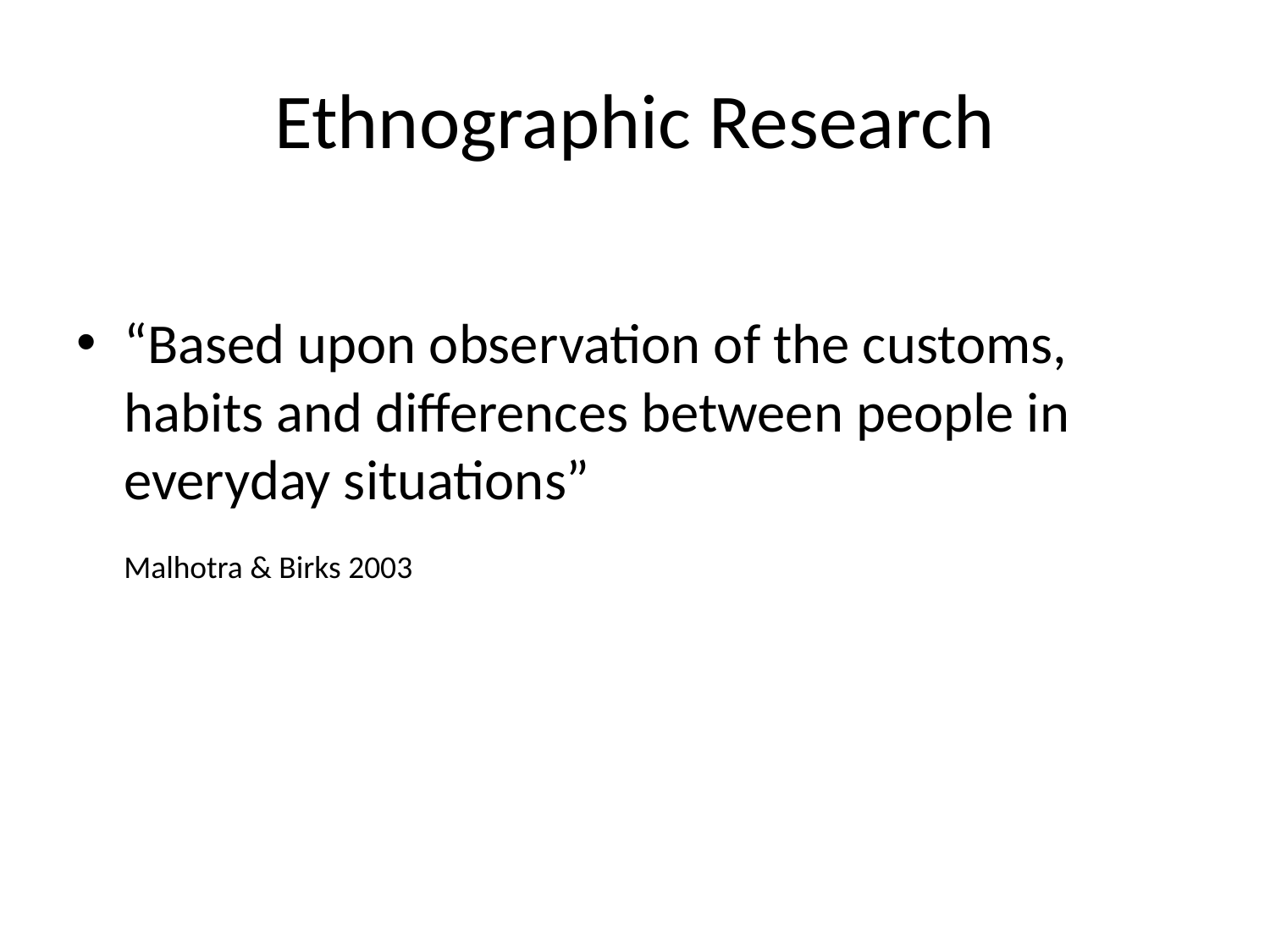

# Ethnographic Research

“Based upon observation of the customs, habits and differences between people in everyday situations”
	Malhotra & Birks 2003